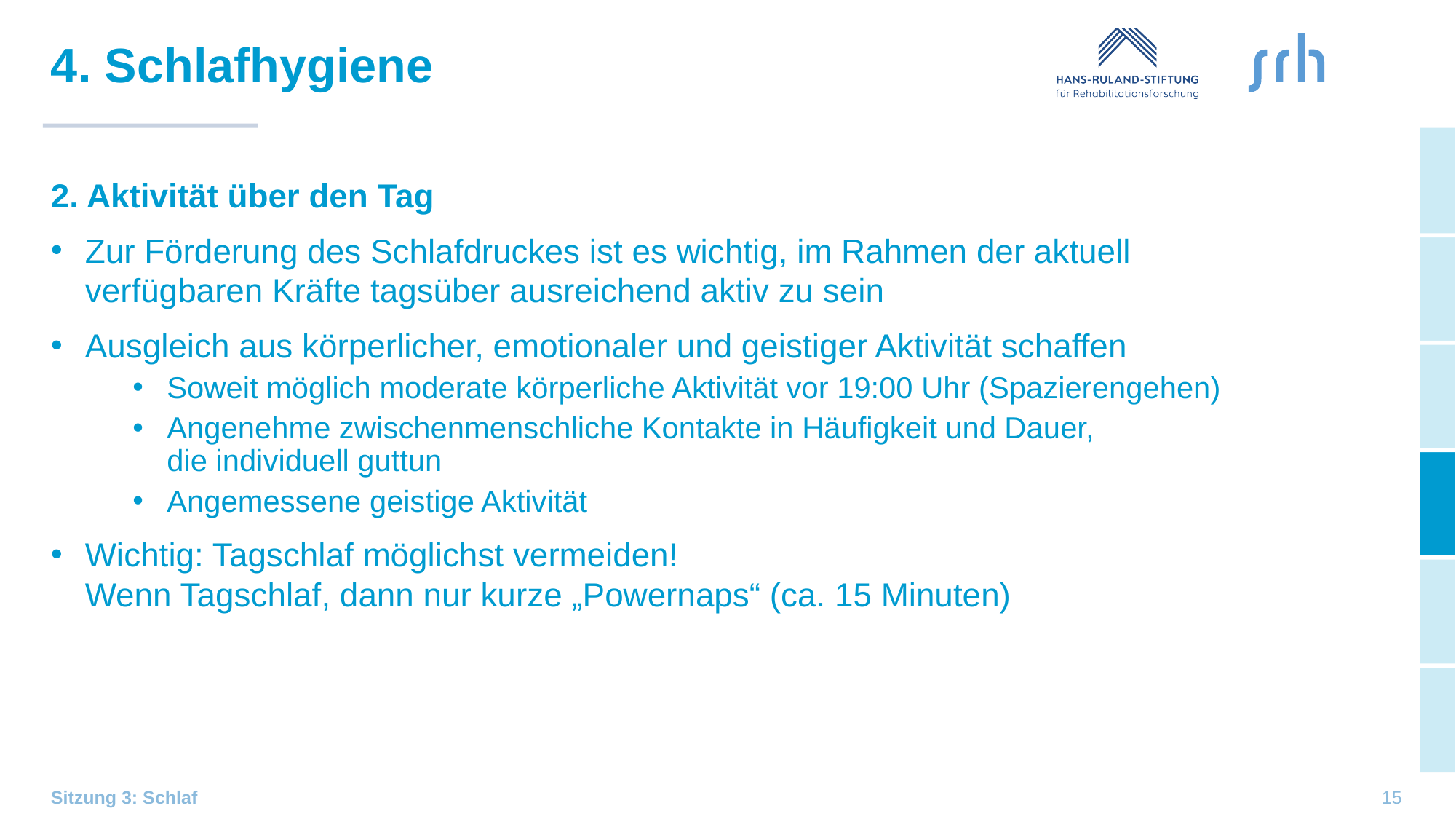

# 4. Schlafhygiene
2. Aktivität über den Tag
Zur Förderung des Schlafdruckes ist es wichtig, im Rahmen der aktuell verfügbaren Kräfte tagsüber ausreichend aktiv zu sein
Ausgleich aus körperlicher, emotionaler und geistiger Aktivität schaffen
Soweit möglich moderate körperliche Aktivität vor 19:00 Uhr (Spazierengehen)
Angenehme zwischenmenschliche Kontakte in Häufigkeit und Dauer,
die individuell guttun
Angemessene geistige Aktivität
Wichtig: Tagschlaf möglichst vermeiden!
Wenn Tagschlaf, dann nur kurze „Powernaps“ (ca. 15 Minuten)

15
Sitzung 3: Schlaf